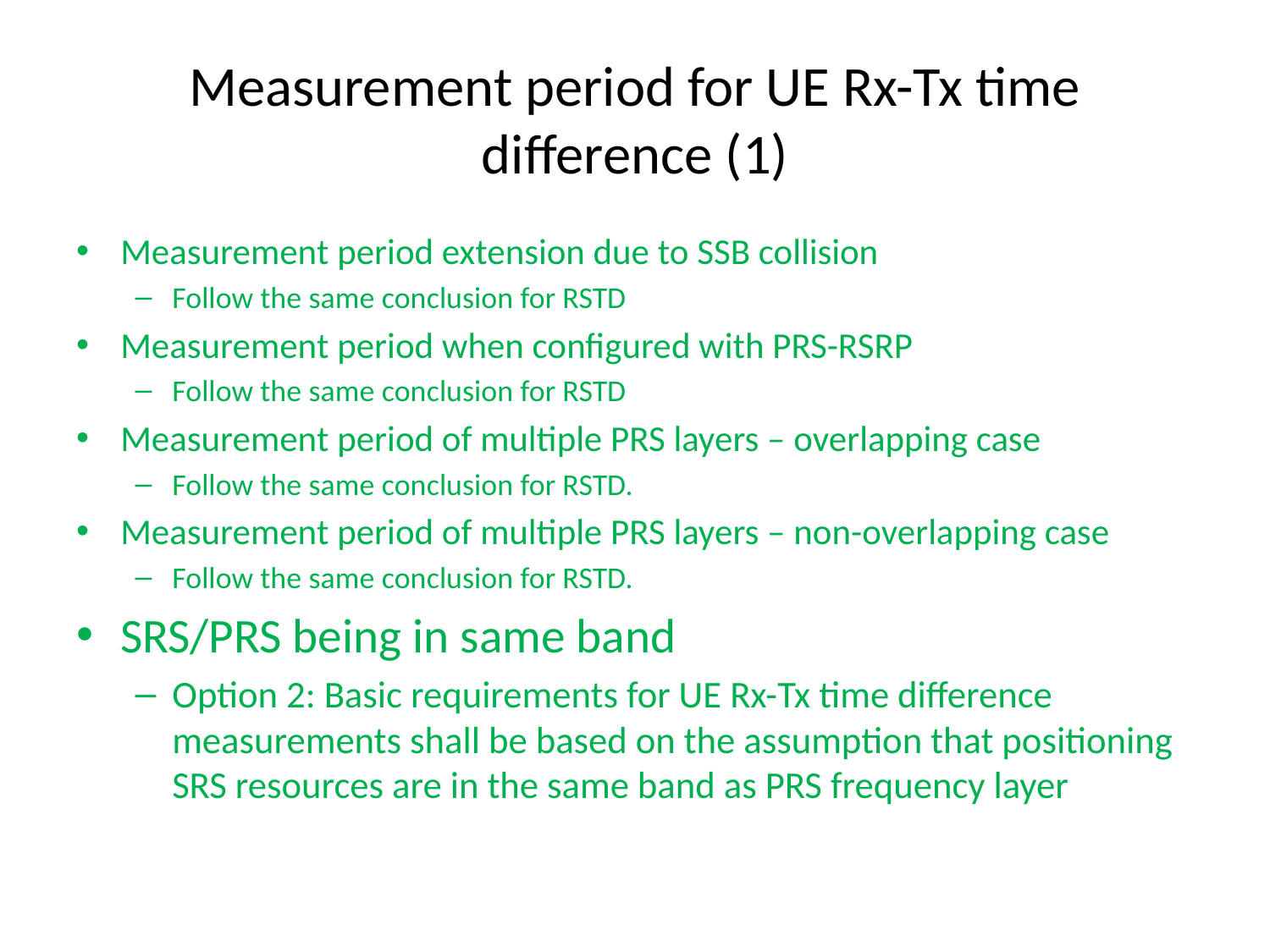

# Measurement period for UE Rx-Tx time difference (1)
Measurement period extension due to SSB collision
Follow the same conclusion for RSTD
Measurement period when configured with PRS-RSRP
Follow the same conclusion for RSTD
Measurement period of multiple PRS layers – overlapping case
Follow the same conclusion for RSTD.
Measurement period of multiple PRS layers – non-overlapping case
Follow the same conclusion for RSTD.
SRS/PRS being in same band
Option 2: Basic requirements for UE Rx-Tx time difference measurements shall be based on the assumption that positioning SRS resources are in the same band as PRS frequency layer